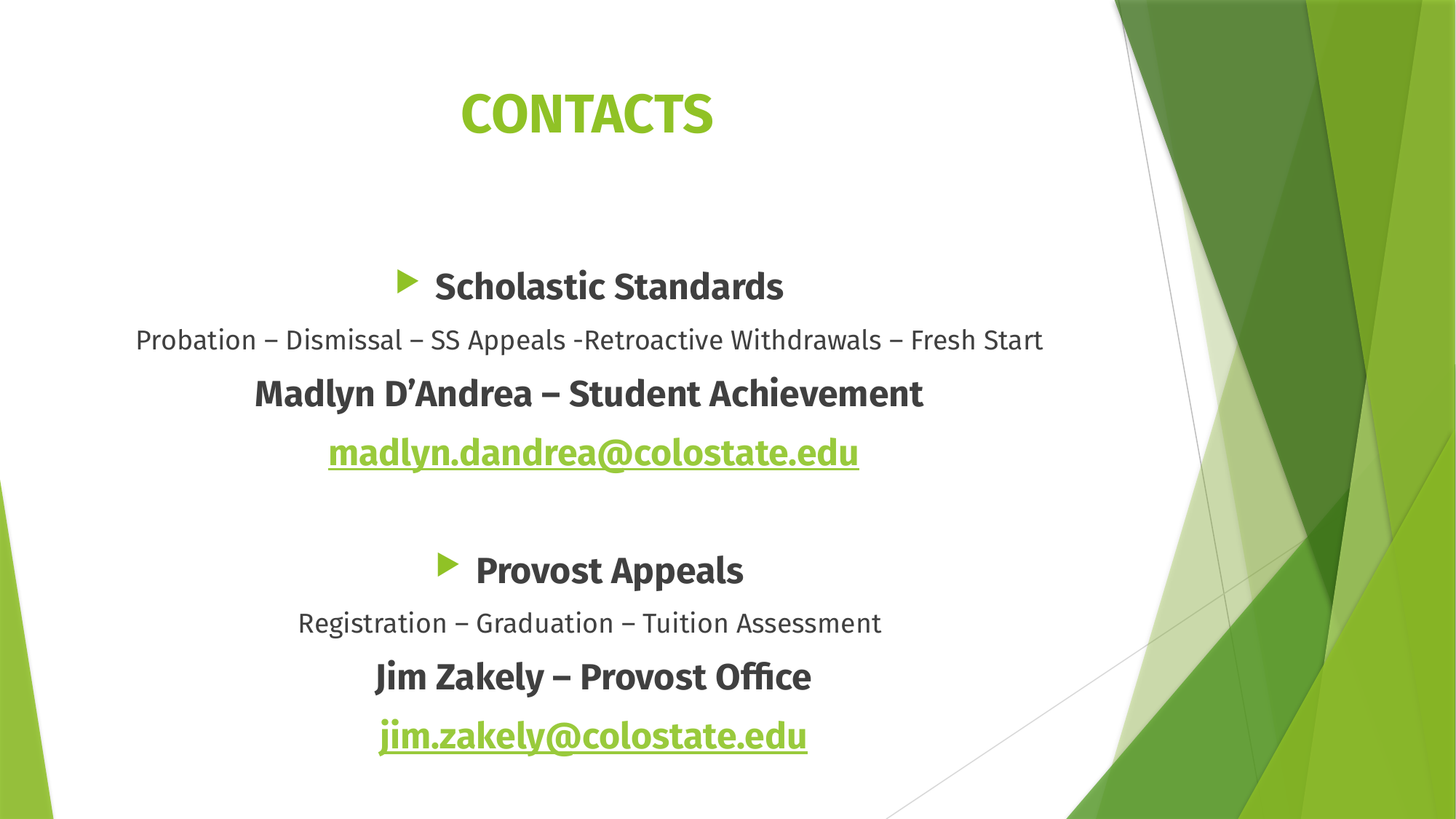

# CONTACTS
Scholastic Standards
Probation – Dismissal – SS Appeals -Retroactive Withdrawals – Fresh Start
Madlyn D’Andrea – Student Achievement
madlyn.dandrea@colostate.edu

Provost Appeals
Registration – Graduation – Tuition Assessment
Jim Zakely – Provost Office
jim.zakely@colostate.edu